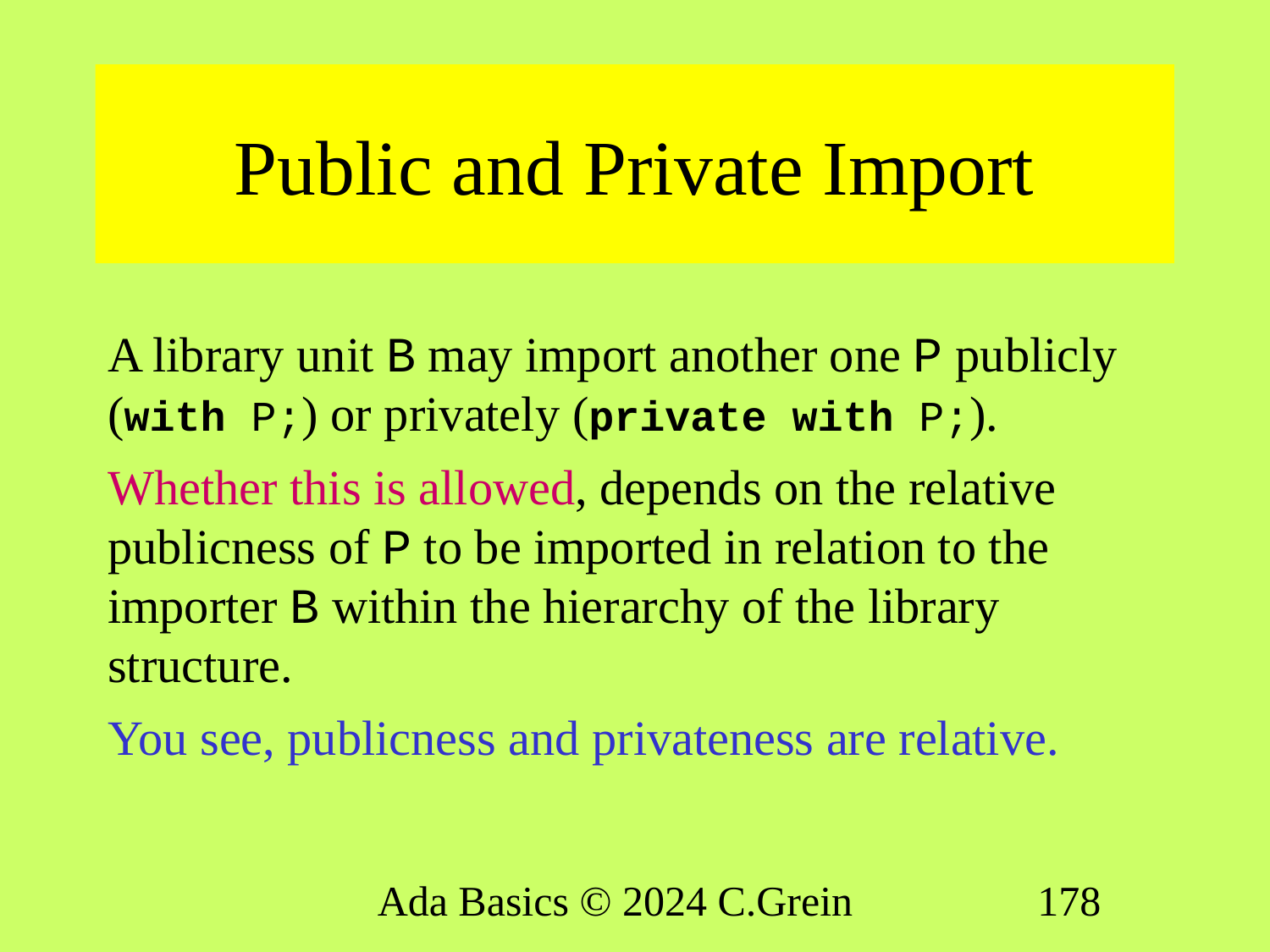

# Public and Private Import
A library unit B may import another one P publicly (with P;) or privately (private with P;).
Whether this is allowed, depends on the relative publicness of P to be imported in relation to the importer B within the hierarchy of the library structure.
You see, publicness and privateness are relative.
Ada Basics © 2024 C.Grein
178